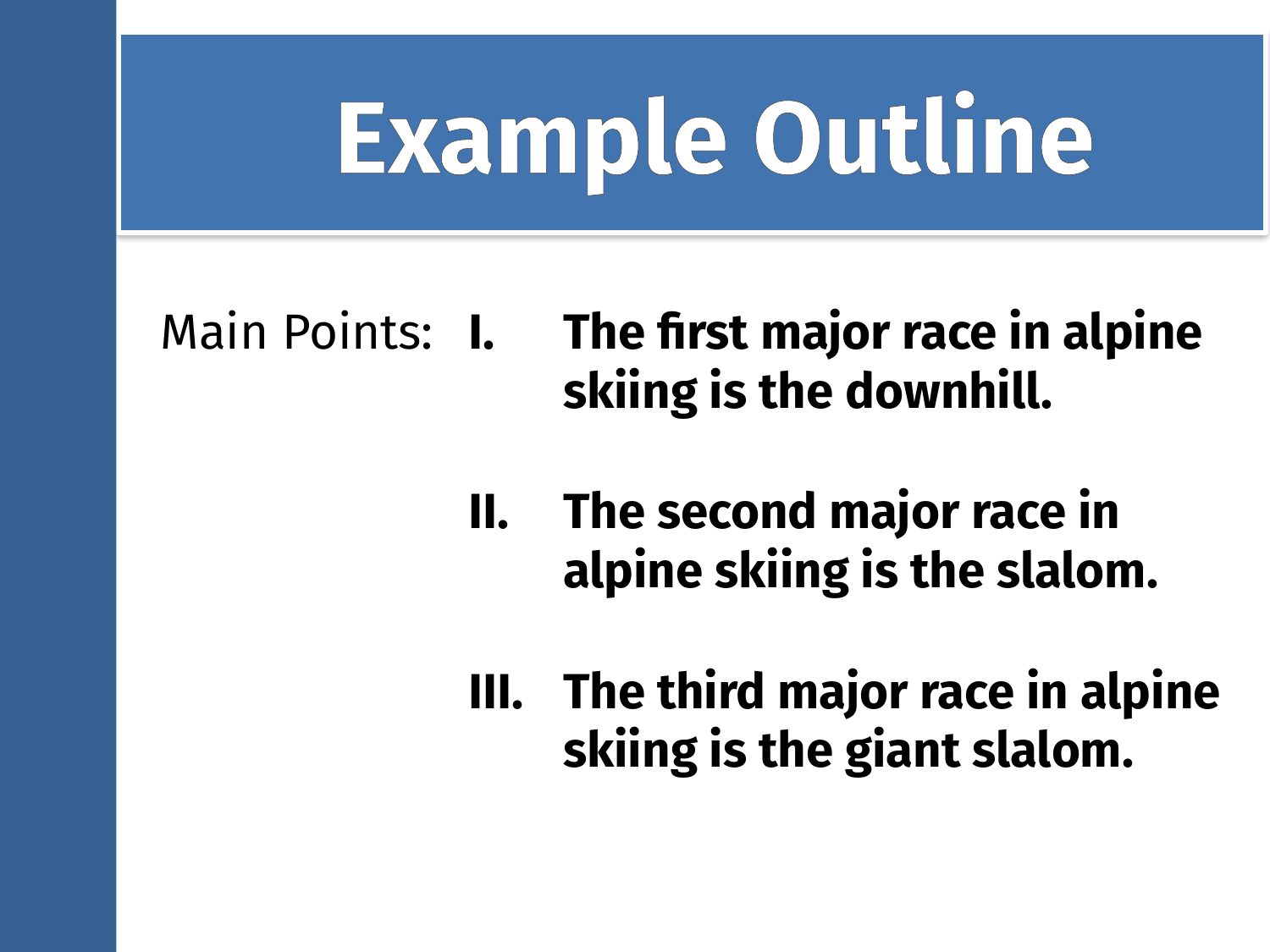

# Example Outline
| Main Points: | I. | The first major race in alpine skiing is the downhill. |
| --- | --- | --- |
|  | II. | The second major race in alpine skiing is the slalom. |
|  | III. | The third major race in alpine skiing is the giant slalom. |